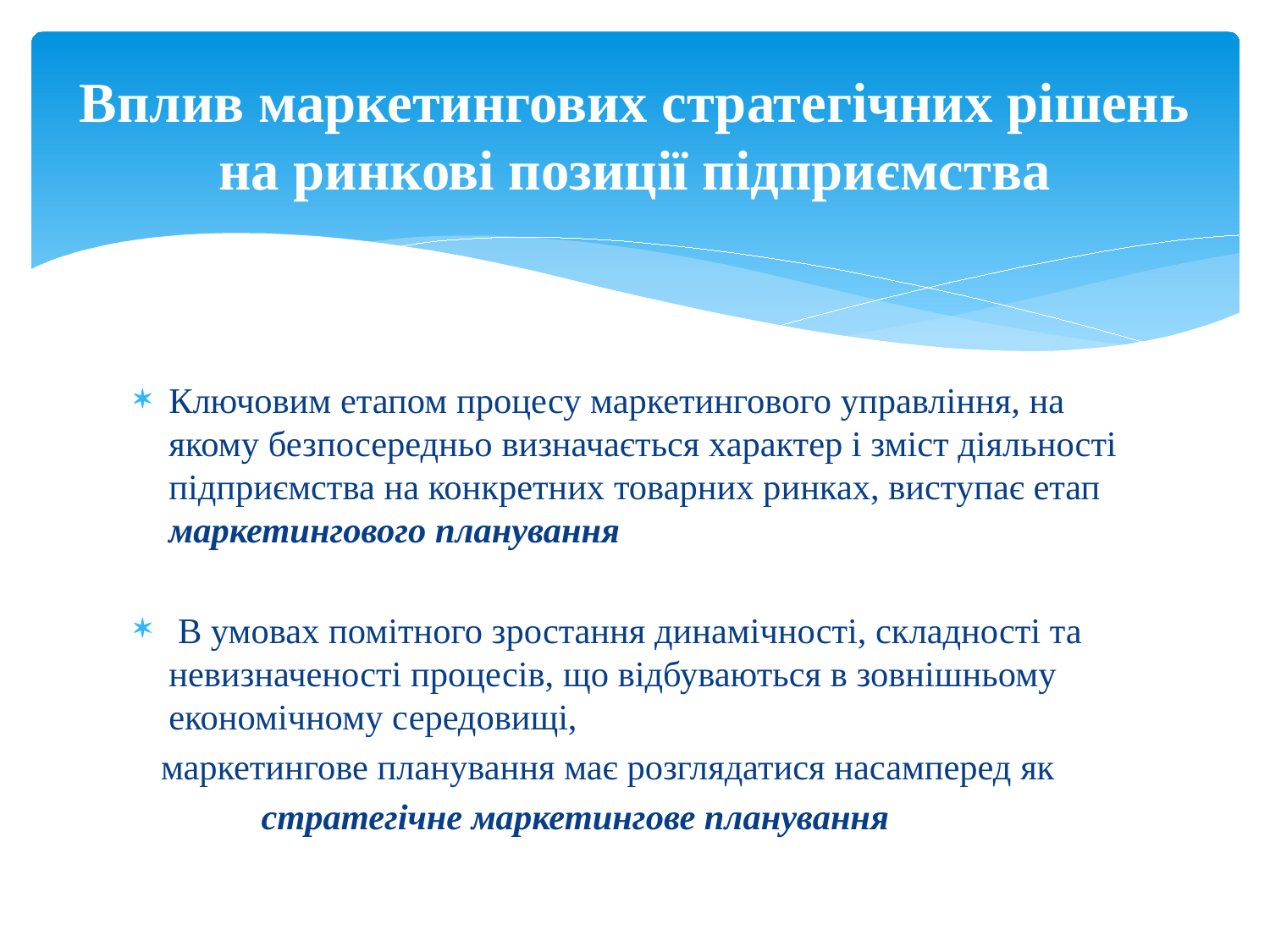

# Вплив маркетингових стратегічних рішень на ринкові позиції підприємства
Ключовим етапом процесу маркетингового управління, на якому безпосередньо визначається характер і зміст діяльності підприємства на конкретних товарних ринках, виступає етап    маркетингового планування

 В умовах помітного зростання динамічності, складності та невизначеності процесів, що відбуваються в зовнішньому економічному середовищі,
   маркетингове планування має розглядатися насамперед як
              стратегічне маркетингове планування